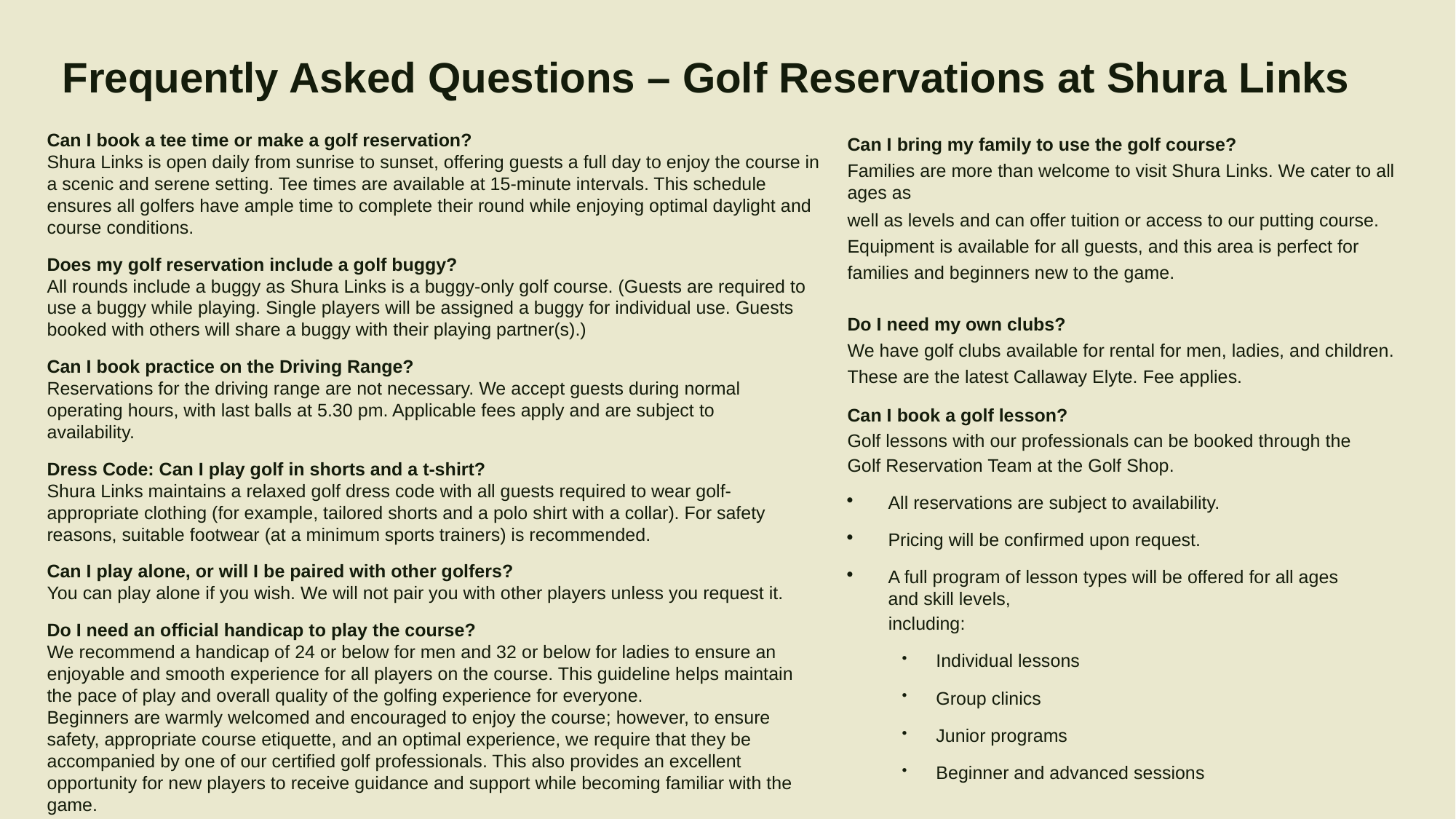

# Frequently Asked Questions – Golf Reservations at Shura Links
Can I book a tee time or make a golf reservation?
Shura Links is open daily from sunrise to sunset, offering guests a full day to enjoy the course in a scenic and serene setting. Tee times are available at 15-minute intervals. This schedule ensures all golfers have ample time to complete their round while enjoying optimal daylight and course conditions.
Does my golf reservation include a golf buggy?
All rounds include a buggy as Shura Links is a buggy-only golf course. (Guests are required to use a buggy while playing. Single players will be assigned a buggy for individual use. Guests booked with others will share a buggy with their playing partner(s).)
Can I book practice on the Driving Range?
Reservations for the driving range are not necessary. We accept guests during normal operating hours, with last balls at 5.30 pm. Applicable fees apply and are subject to availability.
Dress Code: Can I play golf in shorts and a t-shirt?
Shura Links maintains a relaxed golf dress code with all guests required to wear golf-appropriate clothing (for example, tailored shorts and a polo shirt with a collar). For safety reasons, suitable footwear (at a minimum sports trainers) is recommended.
Can I play alone, or will I be paired with other golfers?
You can play alone if you wish. We will not pair you with other players unless you request it.
Do I need an official handicap to play the course?
We recommend a handicap of 24 or below for men and 32 or below for ladies to ensure an enjoyable and smooth experience for all players on the course. This guideline helps maintain the pace of play and overall quality of the golfing experience for everyone.
Beginners are warmly welcomed and encouraged to enjoy the course; however, to ensure safety, appropriate course etiquette, and an optimal experience, we require that they be accompanied by one of our certified golf professionals. This also provides an excellent opportunity for new players to receive guidance and support while becoming familiar with the game.

Can I bring my family to use the golf course?
Families are more than welcome to visit Shura Links. We cater to all ages as
well as levels and can offer tuition or access to our putting course. Equipment is available for all guests, and this area is perfect for families and beginners new to the game.

Do I need my own clubs?
We have golf clubs available for rental for men, ladies, and children. These are the latest Callaway Elyte. Fee applies.
Can I book a golf lesson?
Golf lessons with our professionals can be booked through the Golf Reservation Team at the Golf Shop.
All reservations are subject to availability.
Pricing will be confirmed upon request.
A full program of lesson types will be offered for all ages and skill levels,
including:
Individual lessons
Group clinics
Junior programs
Beginner and advanced sessions